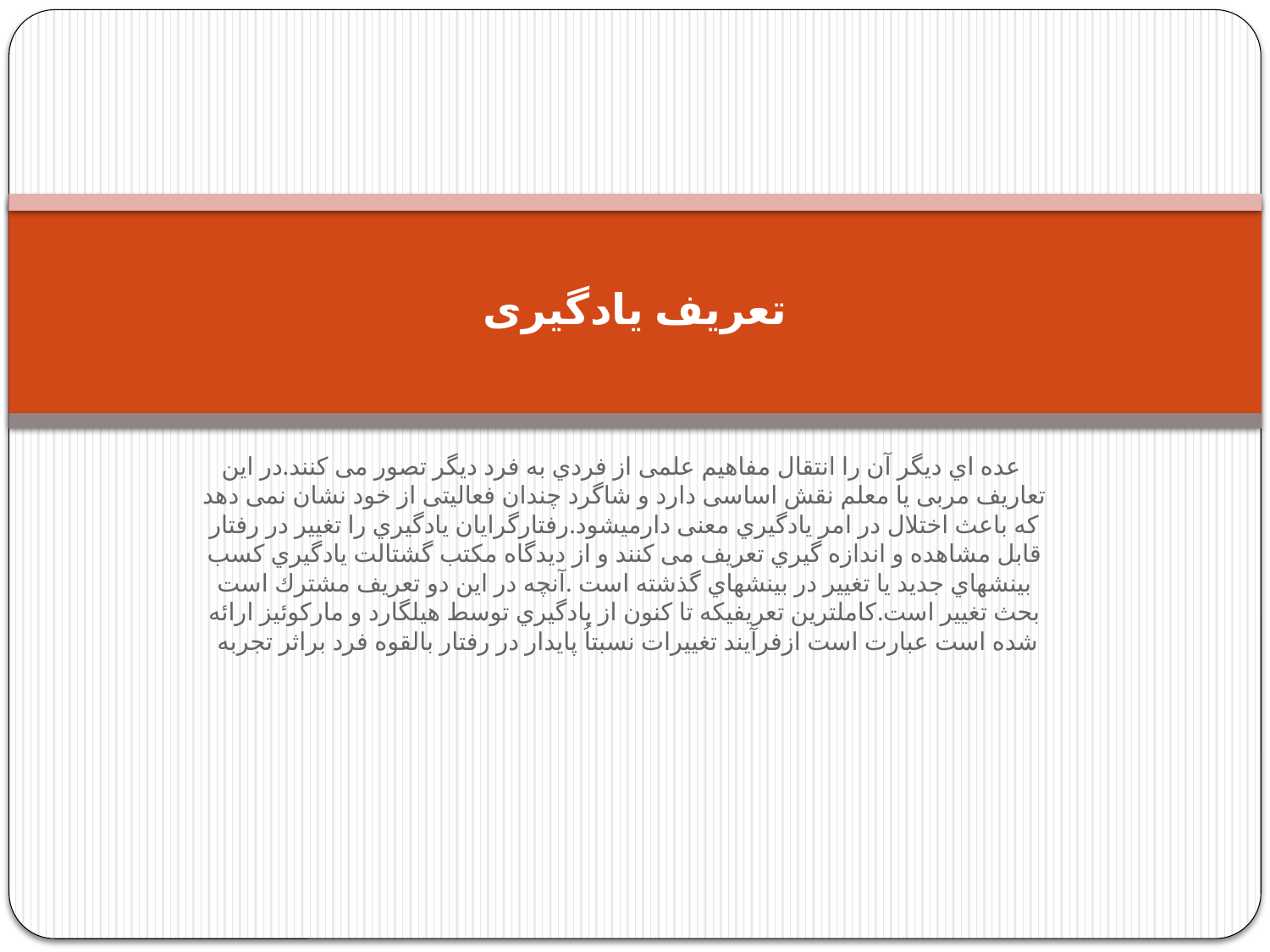

# تعریف یادگیری
 عده اي دیگر آن را انتقال مفاهیم علمی از فردي به فرد دیگر تصور می کنند.در این تعاریف مربی یا معلم نقش اساسی دارد و شاگرد چندان فعالیتی از خود نشان نمی دهد که باعث اختلال در امر یادگیري معنی دارمیشود.رفتارگرایان یادگیري را تغییر در رفتار قابل مشاهده و اندازه گیري تعریف می کنند و از دیدگاه مکتب گشتالت یادگیري کسب بینشهاي جدید یا تغییر در بینشهاي گذشته است .آنچه در این دو تعریف مشترك است بحث تغییر است.کاملترین تعریفیکه تا کنون از یادگیري توسط هیلگارد و مارکوئیز ارائه شده است عبارت است ازفرآیند تغییرات نسبتاُ پایدار در رفتار بالقوه فرد براثر تجربه